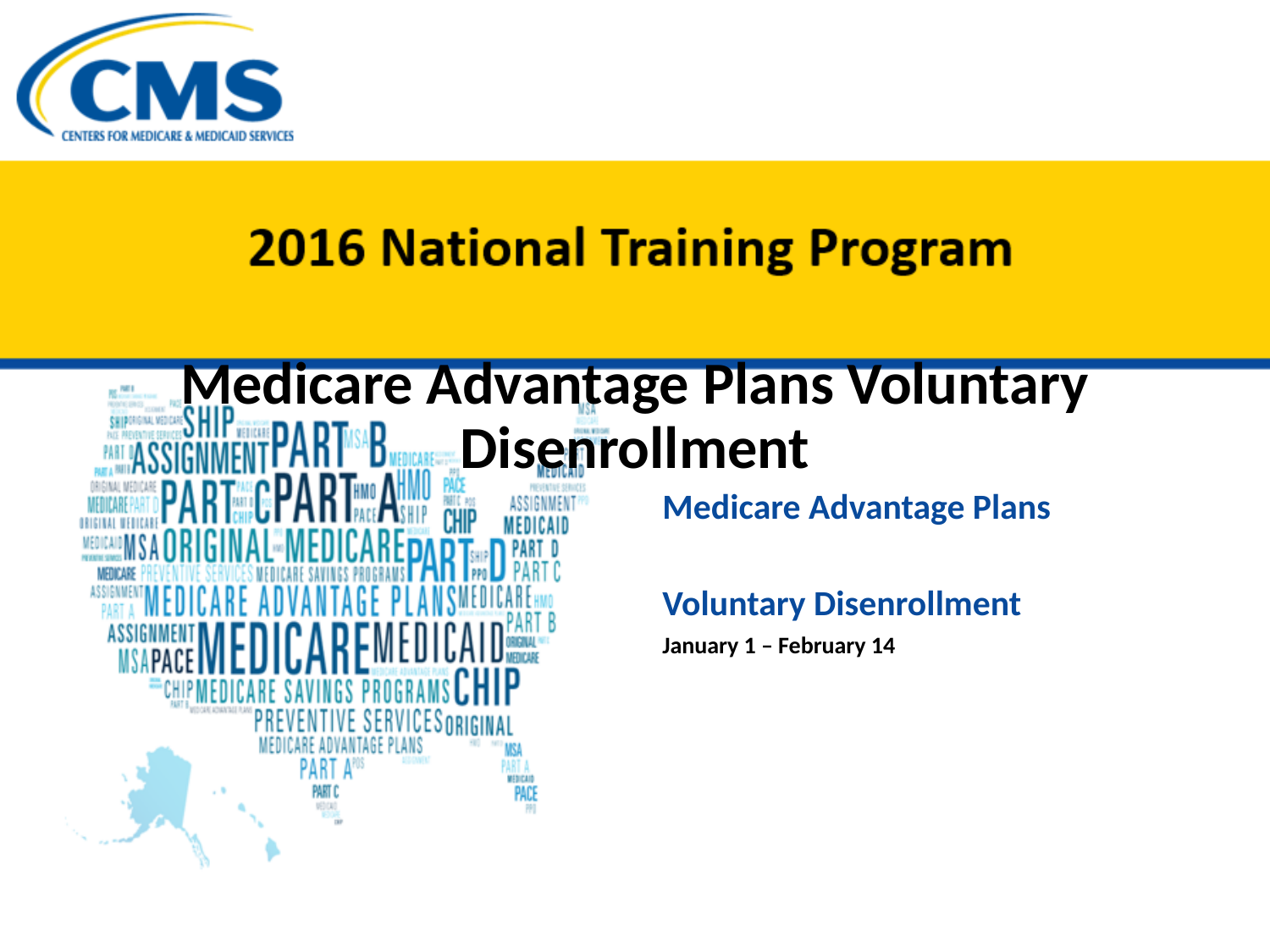

# Medicare Advantage Plans Voluntary Disenrollment
Medicare Advantage Plans

Voluntary Disenrollment
January 1 – February 14